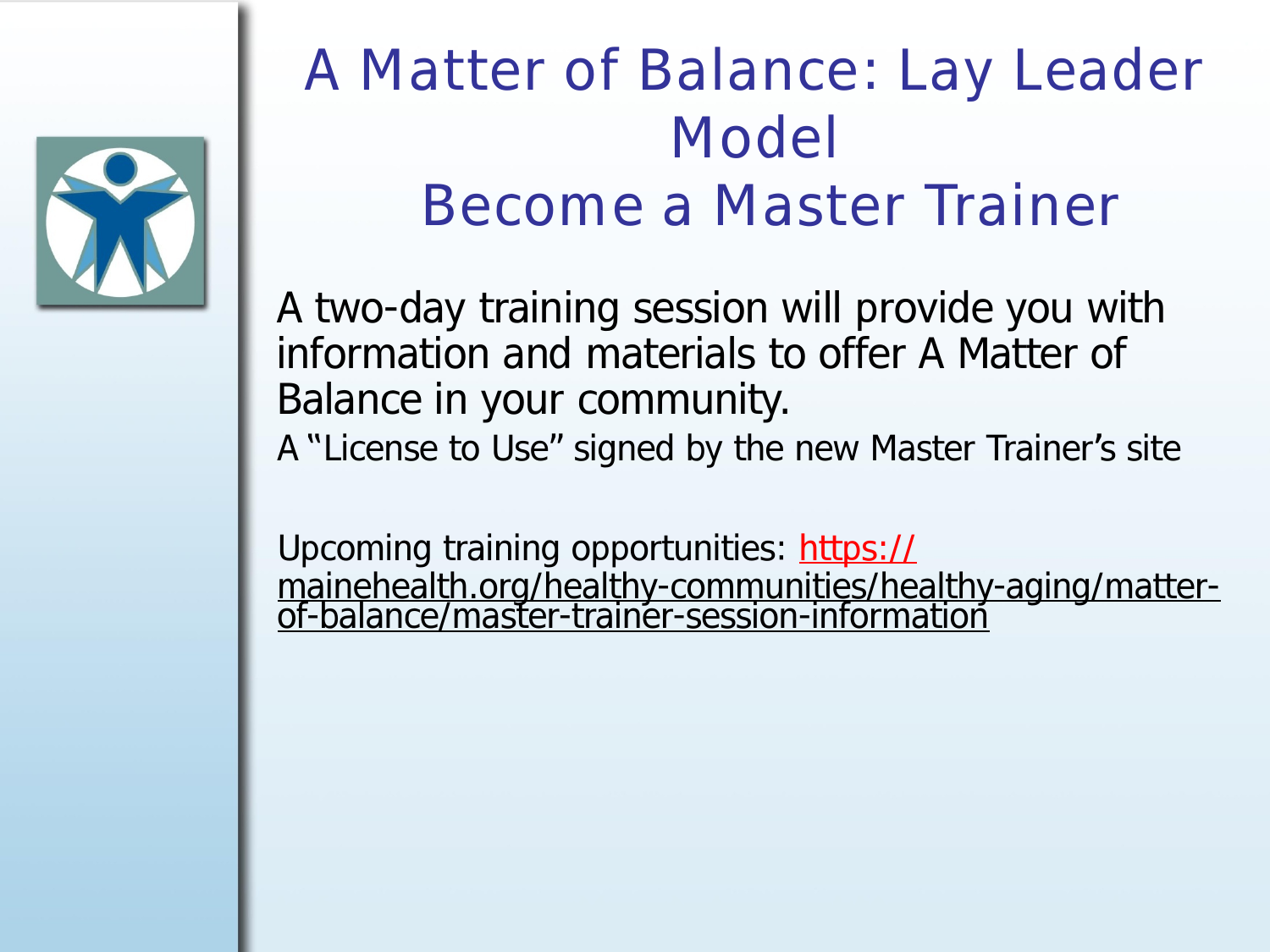

# A Matter of Balance: Lay Leader Model Become a Master Trainer
A two-day training session will provide you with information and materials to offer A Matter of Balance in your community.
A “License to Use” signed by the new Master Trainer’s site

Upcoming training opportunities: https://mainehealth.org/healthy-communities/healthy-aging/matter-of-balance/master-trainer-session-information